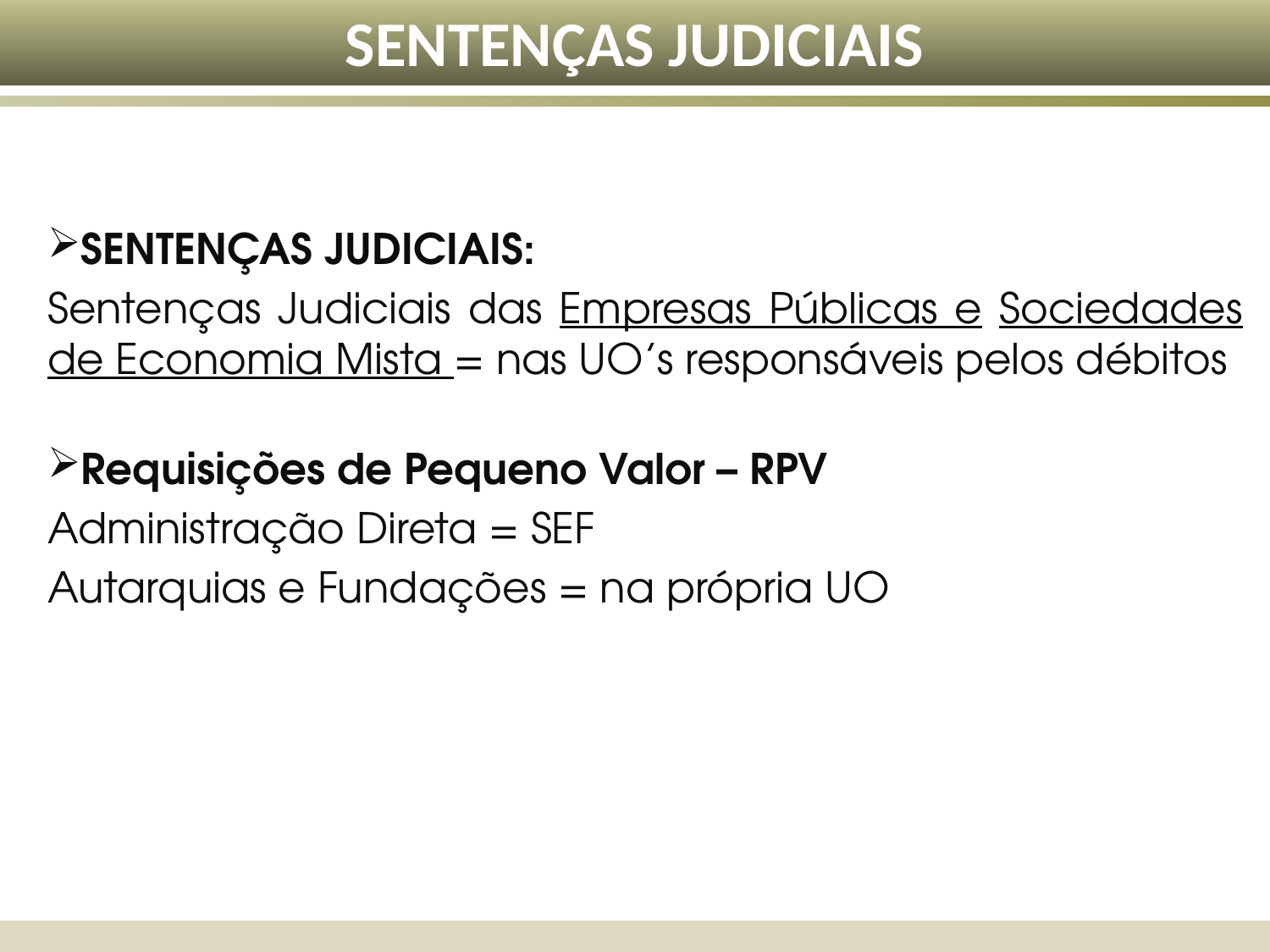

SENTENÇAS JUDICIAIS

SENTENÇAS JUDICIAIS:
Sentenças Judiciais das Empresas Públicas e Sociedades de Economia Mista = nas UO’s responsáveis pelos débitos

Requisições de Pequeno Valor – RPV
Administração Direta = SEF
Autarquias e Fundações = na própria UO